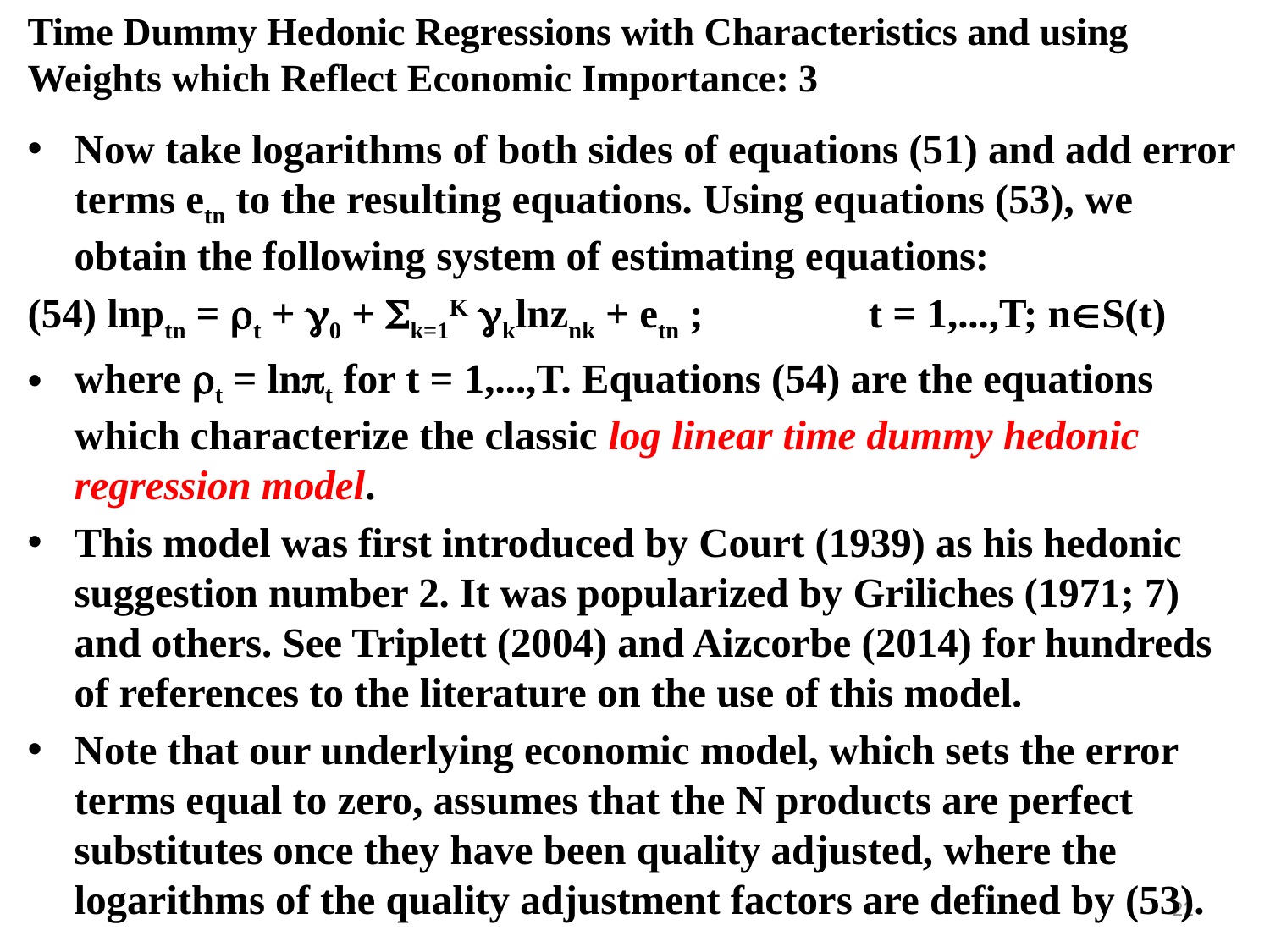

# Time Dummy Hedonic Regressions with Characteristics and using Weights which Reflect Economic Importance: 3
Now take logarithms of both sides of equations (51) and add error terms etn to the resulting equations. Using equations (53), we obtain the following system of estimating equations:
(54) lnptn = ρt + γ0 + Σk=1K γklnznk + etn ;                t = 1,...,T; n∈S(t)
where ρt = lnπt for t = 1,...,T. Equations (54) are the equations which characterize the classic log linear time dummy hedonic regression model.
This model was first introduced by Court (1939) as his hedonic suggestion number 2. It was popularized by Griliches (1971; 7) and others. See Triplett (2004) and Aizcorbe (2014) for hundreds of references to the literature on the use of this model.
Note that our underlying economic model, which sets the error terms equal to zero, assumes that the N products are perfect substitutes once they have been quality adjusted, where the logarithms of the quality adjustment factors are defined by (53).

22